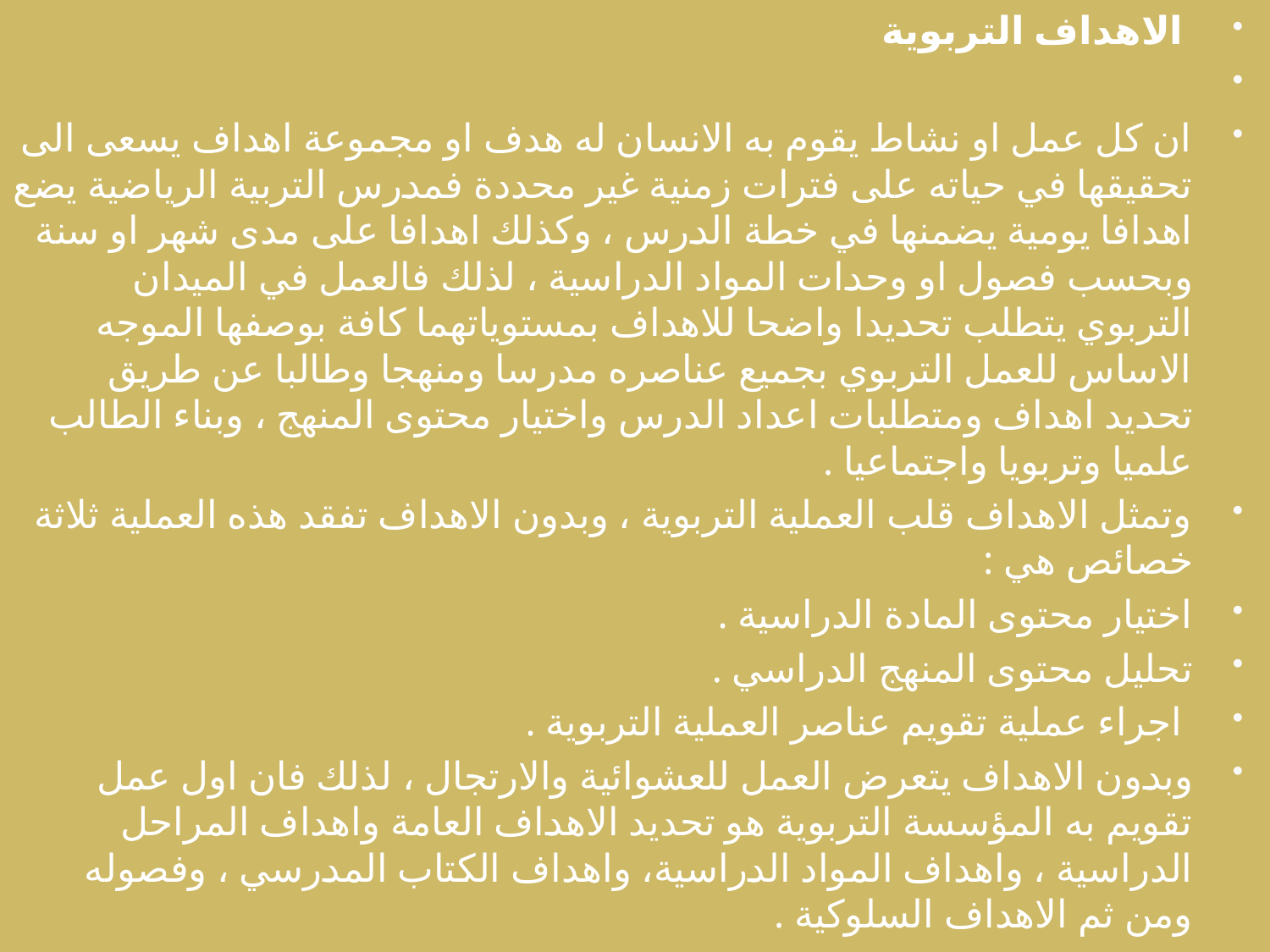

الاهداف التربوية

ان كل عمل او نشاط يقوم به الانسان له هدف او مجموعة اهداف يسعى الى تحقيقها في حياته على فترات زمنية غير محددة فمدرس التربية الرياضية يضع اهدافا يومية يضمنها في خطة الدرس ، وكذلك اهدافا على مدى شهر او سنة وبحسب فصول او وحدات المواد الدراسية ، لذلك فالعمل في الميدان التربوي يتطلب تحديدا واضحا للاهداف بمستوياتهما كافة بوصفها الموجه الاساس للعمل التربوي بجميع عناصره مدرسا ومنهجا وطالبا عن طريق تحديد اهداف ومتطلبات اعداد الدرس واختيار محتوى المنهج ، وبناء الطالب علميا وتربويا واجتماعيا .
وتمثل الاهداف قلب العملية التربوية ، وبدون الاهداف تفقد هذه العملية ثلاثة خصائص هي :
اختيار محتوى المادة الدراسية .
تحليل محتوى المنهج الدراسي .
 اجراء عملية تقويم عناصر العملية التربوية .
وبدون الاهداف يتعرض العمل للعشوائية والارتجال ، لذلك فان اول عمل تقويم به المؤسسة التربوية هو تحديد الاهداف العامة واهداف المراحل الدراسية ، واهداف المواد الدراسية، واهداف الكتاب المدرسي ، وفصوله ومن ثم الاهداف السلوكية .